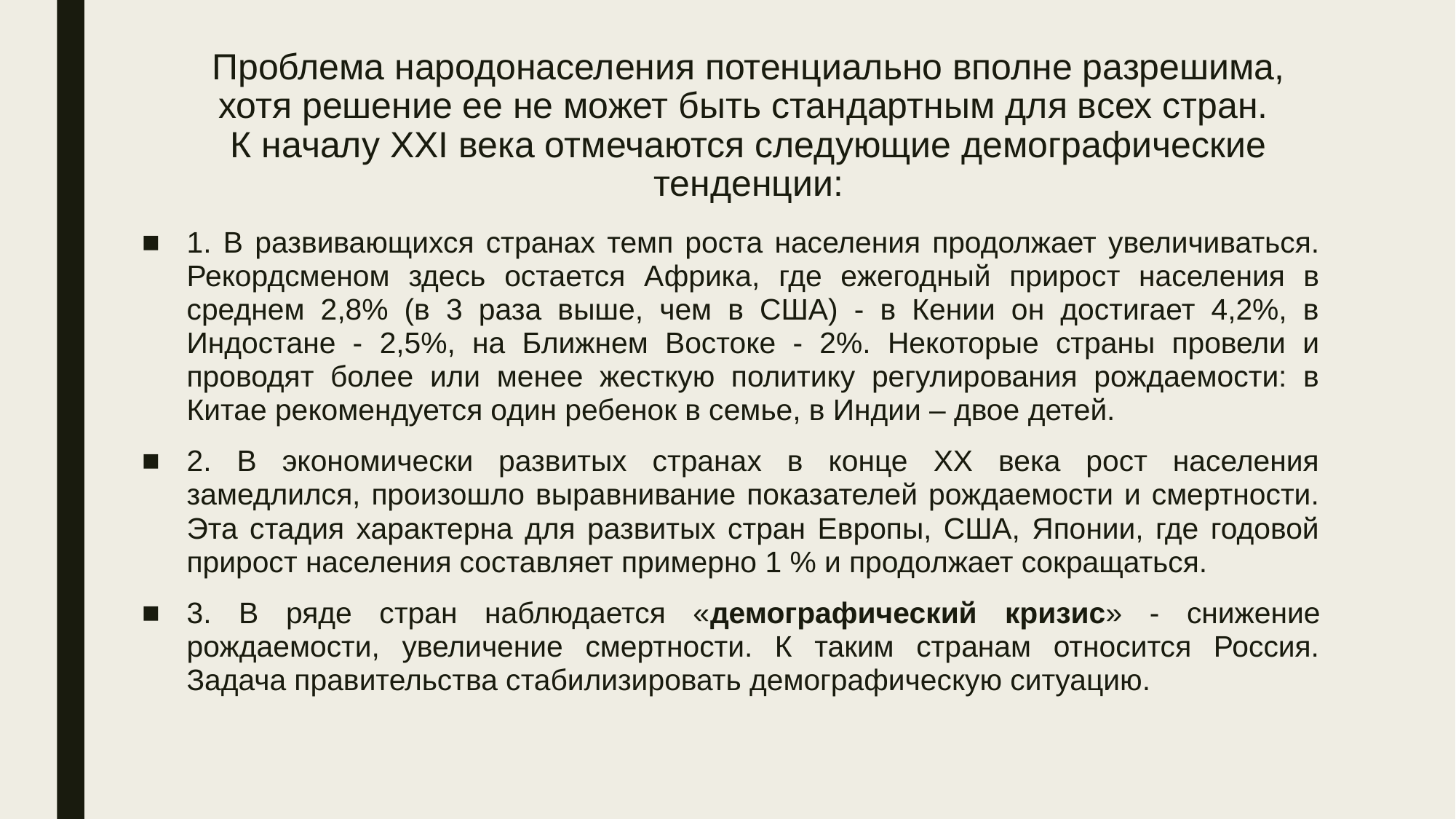

# Проблема народонаселения потенциально вполне разрешима, хотя решение ее не может быть стандартным для всех стран. К началу XXI века отмечаются следующие демографические тенденции:
1. В развивающихся странах темп роста населения продолжает увеличиваться. Рекордсменом здесь остается Африка, где ежегодный прирост населения в среднем 2,8% (в 3 раза выше, чем в США) - в Кении он достигает 4,2%, в Индостане - 2,5%, на Ближнем Востоке - 2%. Некоторые страны провели и проводят более или менее жесткую политику регулирования рождаемости: в Китае рекомендуется один ребенок в семье, в Индии – двое детей.
2. В экономически развитых странах в конце XX века рост населения замедлился, произошло выравнивание показателей рождаемости и смертности. Эта стадия характерна для развитых стран Европы, США, Японии, где годовой прирост населения составляет примерно 1 % и продолжает сокращаться.
3. В ряде стран наблюдается «демографический кризис» - снижение рождаемости, увеличение смертности. К таким странам относится Россия. Задача правительства стабилизировать демографическую ситуацию.